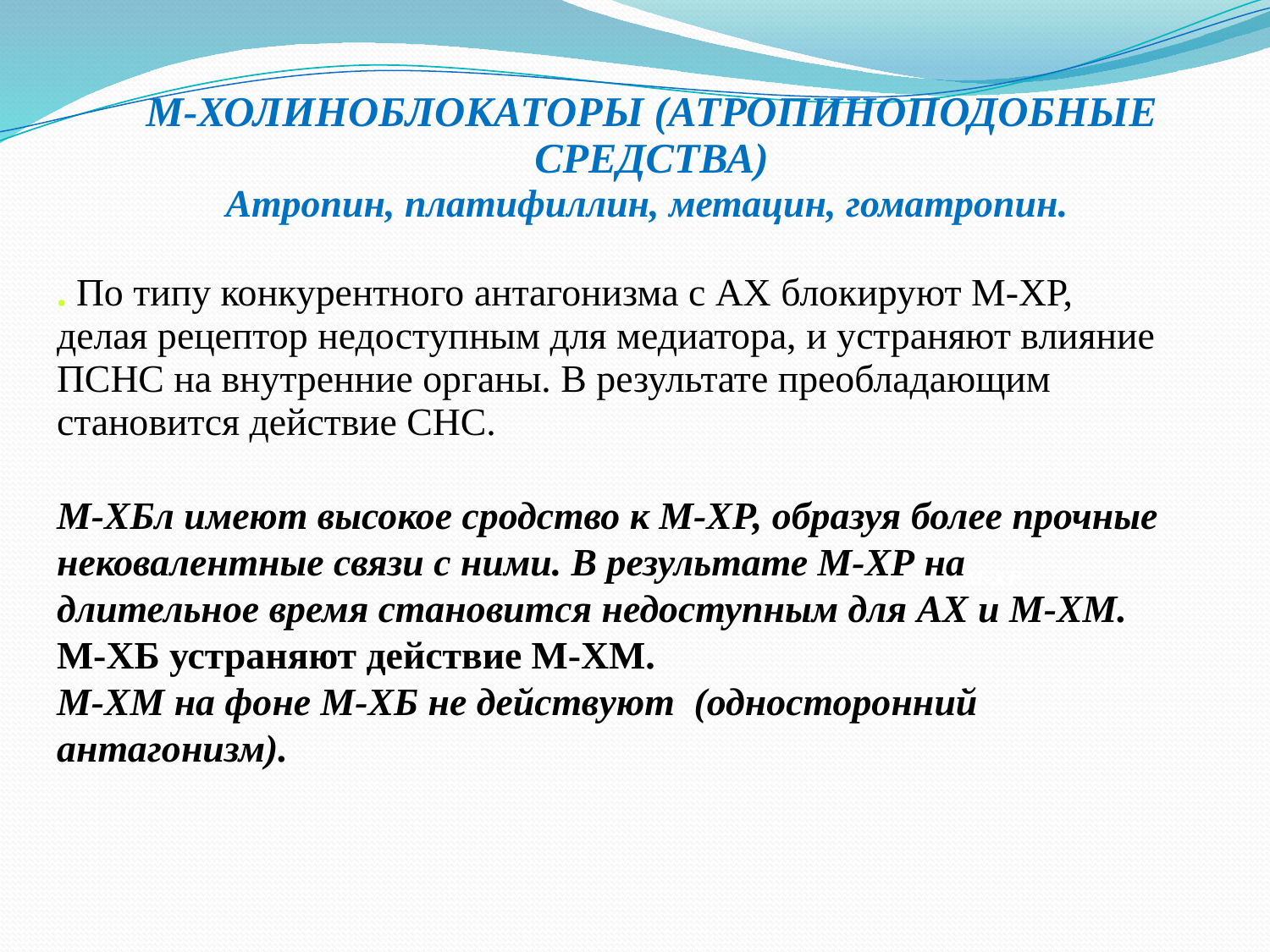

М‑ХОЛИНОБЛОКАТОРЫ (АТРОПИНОПОДОБНЫЕ СРЕДСТВА)
Атропин, платифиллин, метацин, гоматропин.
. По типу конкурентного антагонизма с АХ блокируют М‑ХР, делая рецептор недоступным для медиатора, и устраняют влияние ПСНС на внутренние органы. В результате преобладающим становится действие СНС.

М-ХБл имеют высокое сродство к М‑ХР, образуя более прочные нековалентные связи с ними. В результате М‑ХР на длительное время становится недоступным для АХ и М‑ХМ.
М-ХБ устраняют действие М‑ХМ.
М‑ХМ на фоне М‑ХБ не действуют  (односторонний антагонизм).

М‑ХР